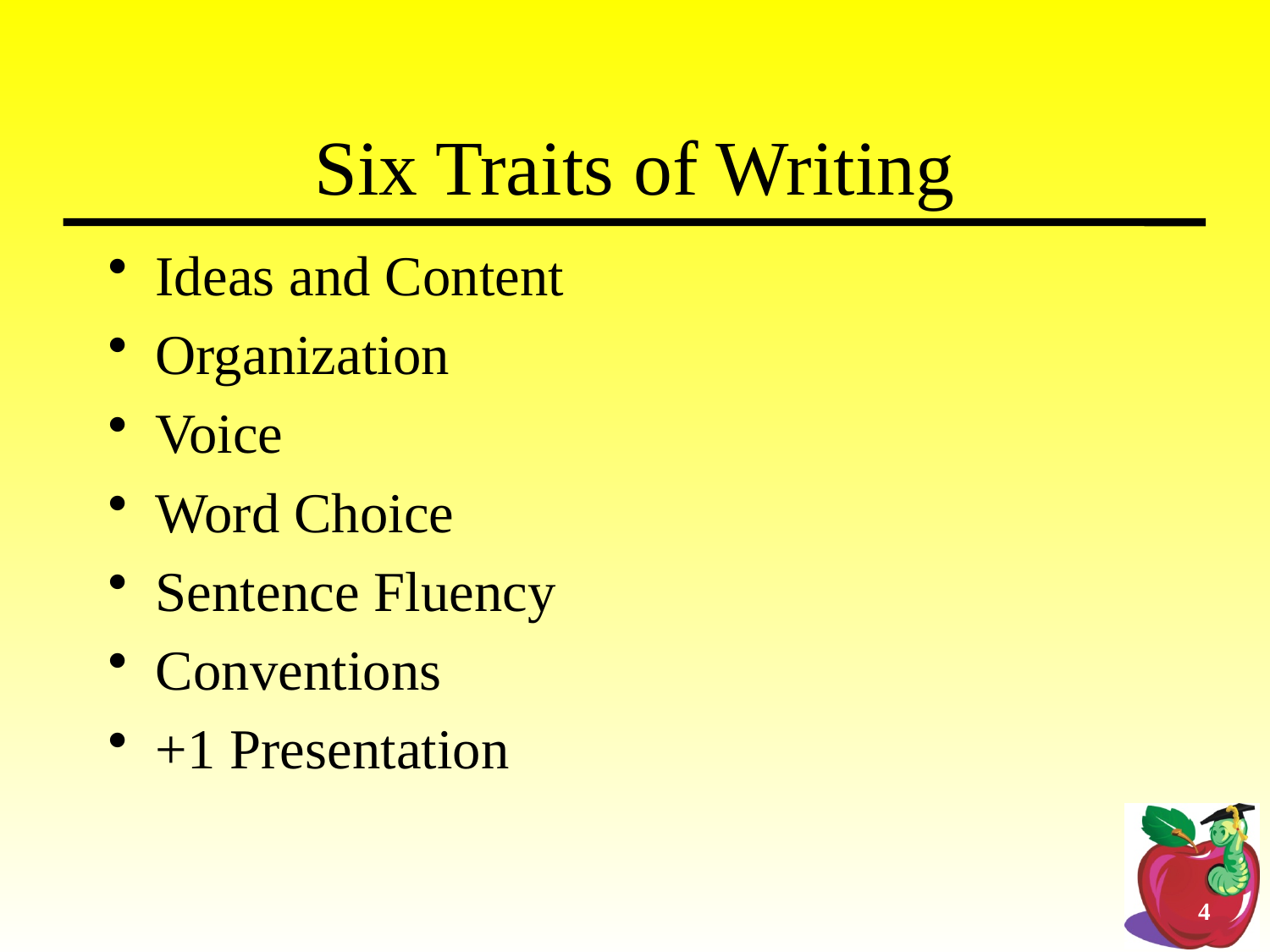

Six Traits of Writing
Ideas and Content
Organization
Voice
Word Choice
Sentence Fluency
Conventions
+1 Presentation
4